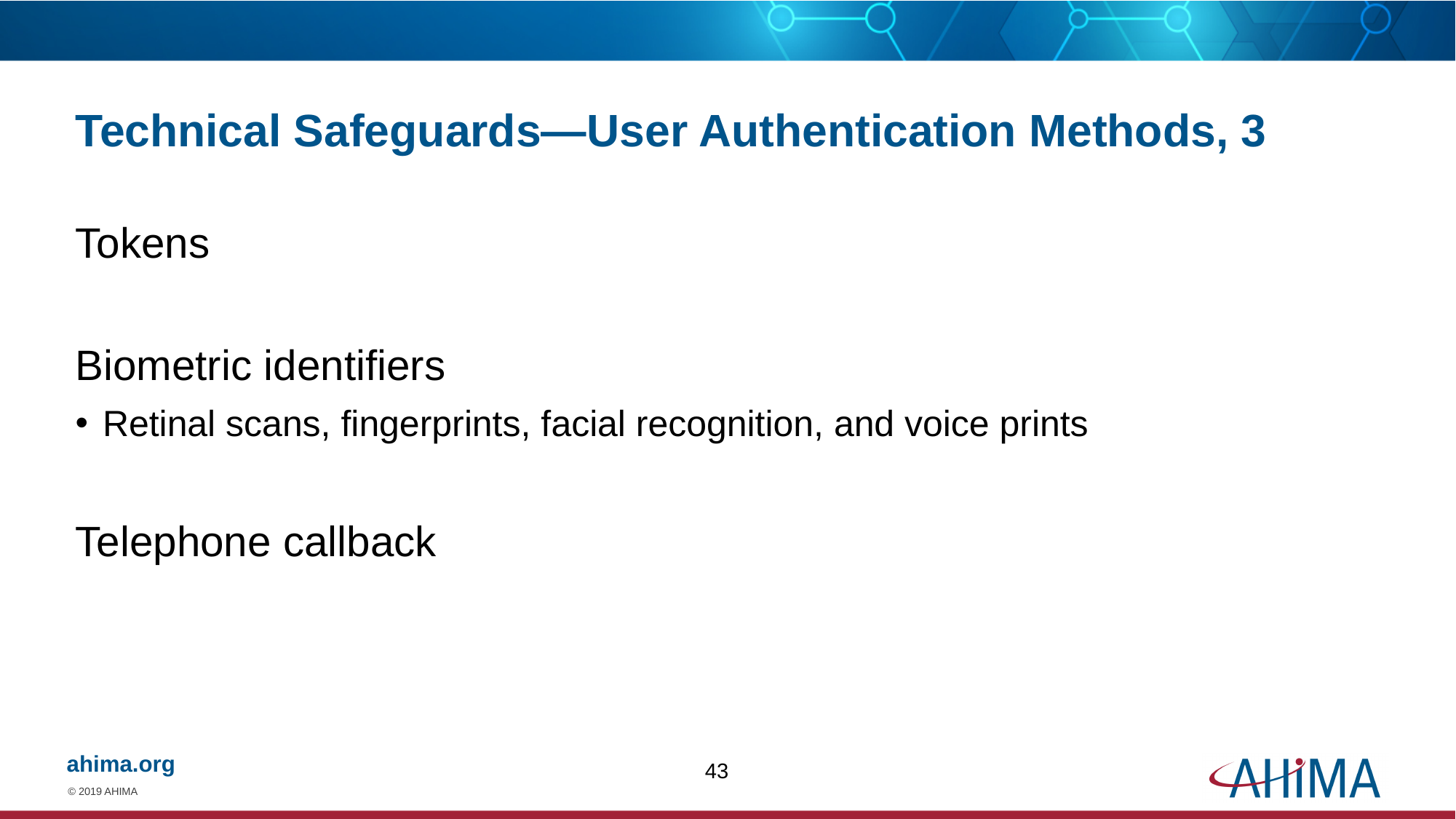

# Technical Safeguards—User Authentication Methods, 3
Tokens

Biometric identifiers
Retinal scans, fingerprints, facial recognition, and voice prints

Telephone callback